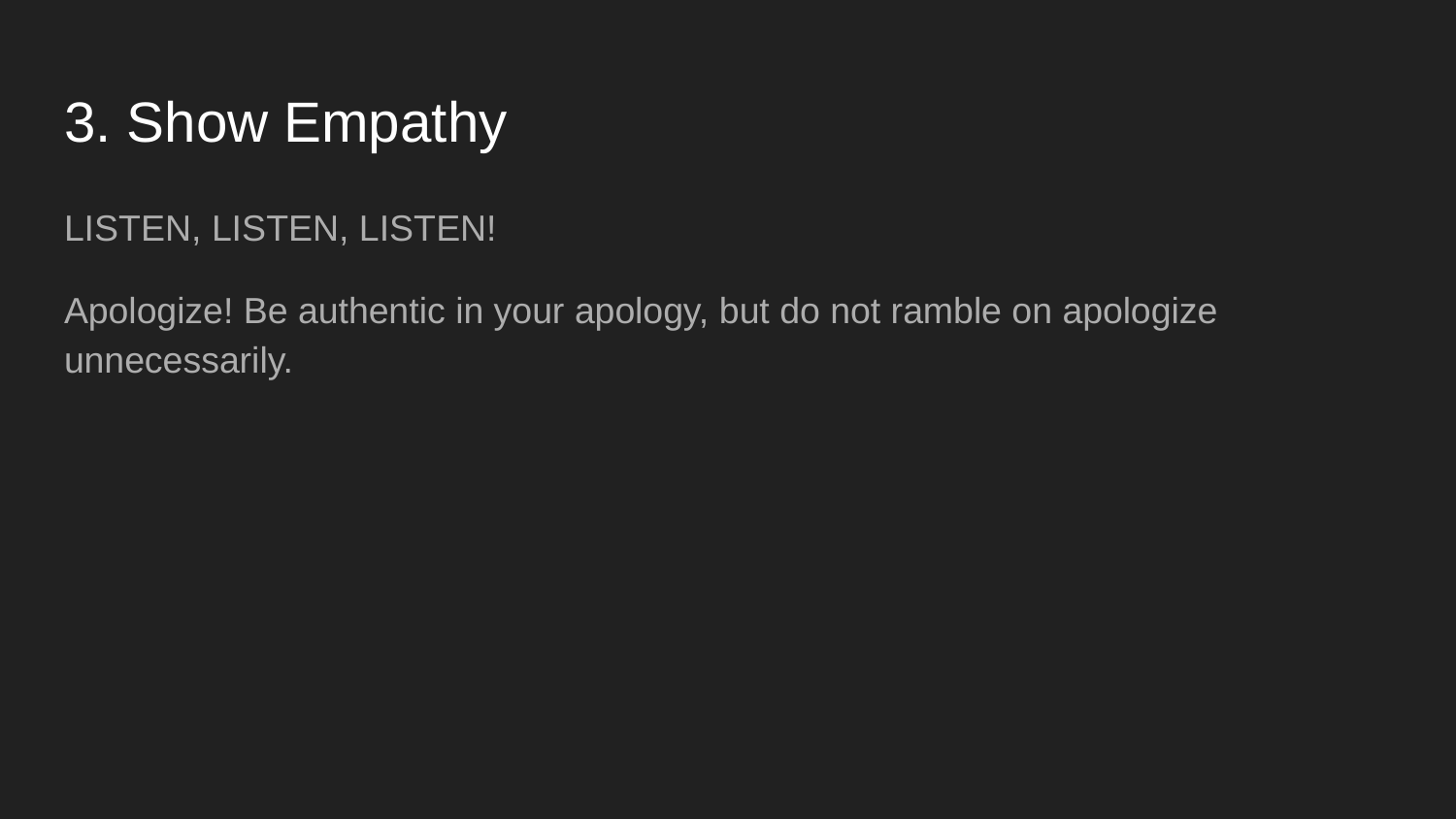

# 3. Show Empathy
LISTEN, LISTEN, LISTEN!
Apologize! Be authentic in your apology, but do not ramble on apologize unnecessarily.